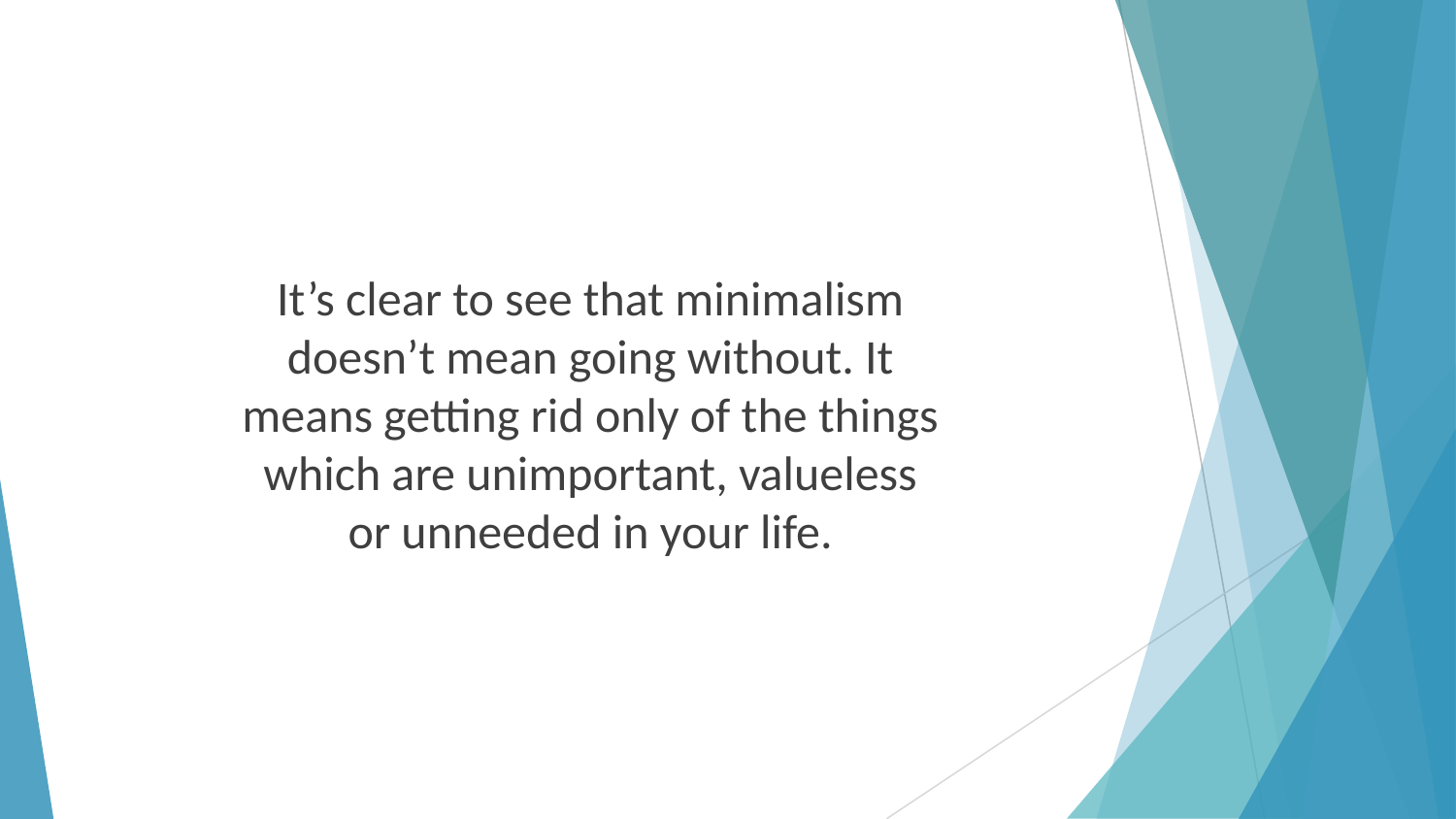

It’s clear to see that minimalism doesn’t mean going without. It means getting rid only of the things which are unimportant, valueless or unneeded in your life.